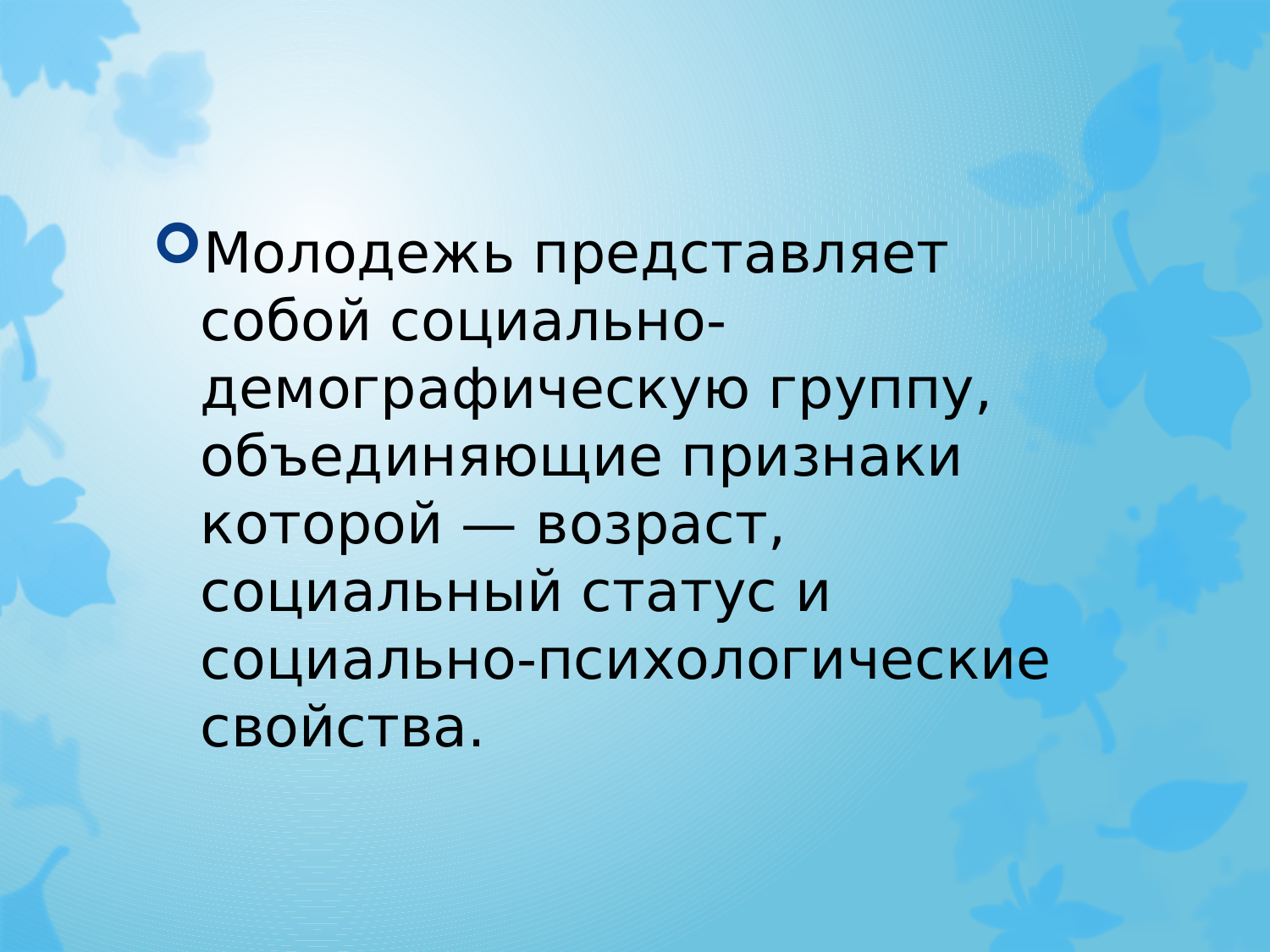

#
Молодежь представляет собой социально-демографическую группу, объединяющие признаки которой — возраст, социальный статус и социально-психологические свойства.